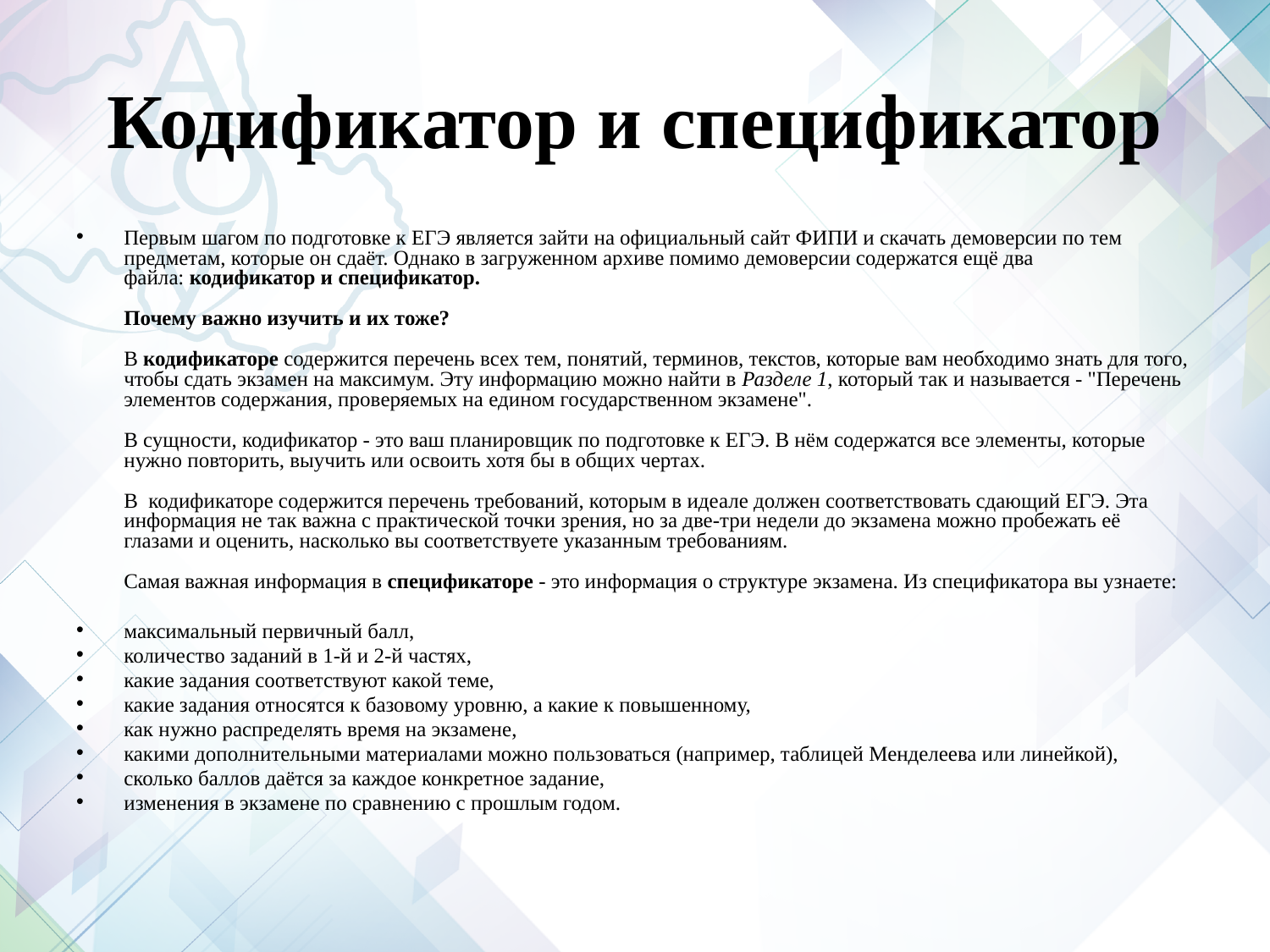

# Кодификатор и спецификатор
Первым шагом по подготовке к ЕГЭ является зайти на официальный сайт ФИПИ и скачать демоверсии по тем предметам, которые он сдаёт. Однако в загруженном архиве помимо демоверсии содержатся ещё два файла: кодификатор и спецификатор.
Почему важно изучить и их тоже?
В кодификаторе содержится перечень всех тем, понятий, терминов, текстов, которые вам необходимо знать для того, чтобы сдать экзамен на максимум. Эту информацию можно найти в Разделе 1, который так и называется - "Перечень элементов содержания, проверяемых на едином государственном экзамене".
В сущности, кодификатор - это ваш планировщик по подготовке к ЕГЭ. В нём содержатся все элементы, которые нужно повторить, выучить или освоить хотя бы в общих чертах.
В  кодификаторе содержится перечень требований, которым в идеале должен соответствовать сдающий ЕГЭ. Эта информация не так важна с практической точки зрения, но за две-три недели до экзамена можно пробежать её глазами и оценить, насколько вы соответствуете указанным требованиям.
Самая важная информация в спецификаторе - это информация о структуре экзамена. Из спецификатора вы узнаете:
максимальный первичный балл,
количество заданий в 1-й и 2-й частях,
какие задания соответствуют какой теме,
какие задания относятся к базовому уровню, а какие к повышенному,
как нужно распределять время на экзамене,
какими дополнительными материалами можно пользоваться (например, таблицей Менделеева или линейкой),
сколько баллов даётся за каждое конкретное задание,
изменения в экзамене по сравнению с прошлым годом.